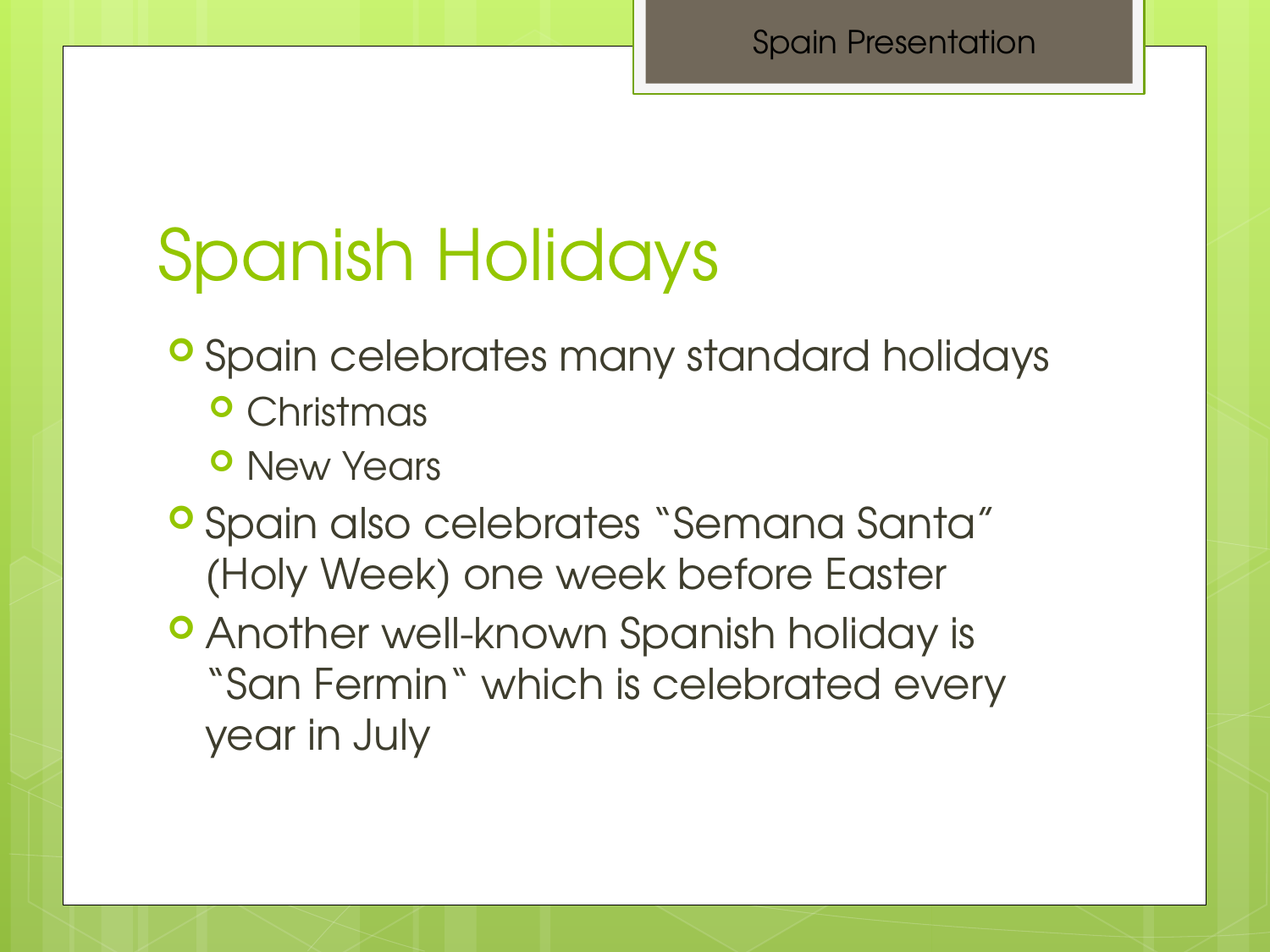

Spain Presentation
# Spanish Holidays
Spain celebrates many standard holidays
Christmas
New Years
Spain also celebrates “Semana Santa” (Holy Week) one week before Easter
Another well-known Spanish holiday is “San Fermin“ which is celebrated every year in July